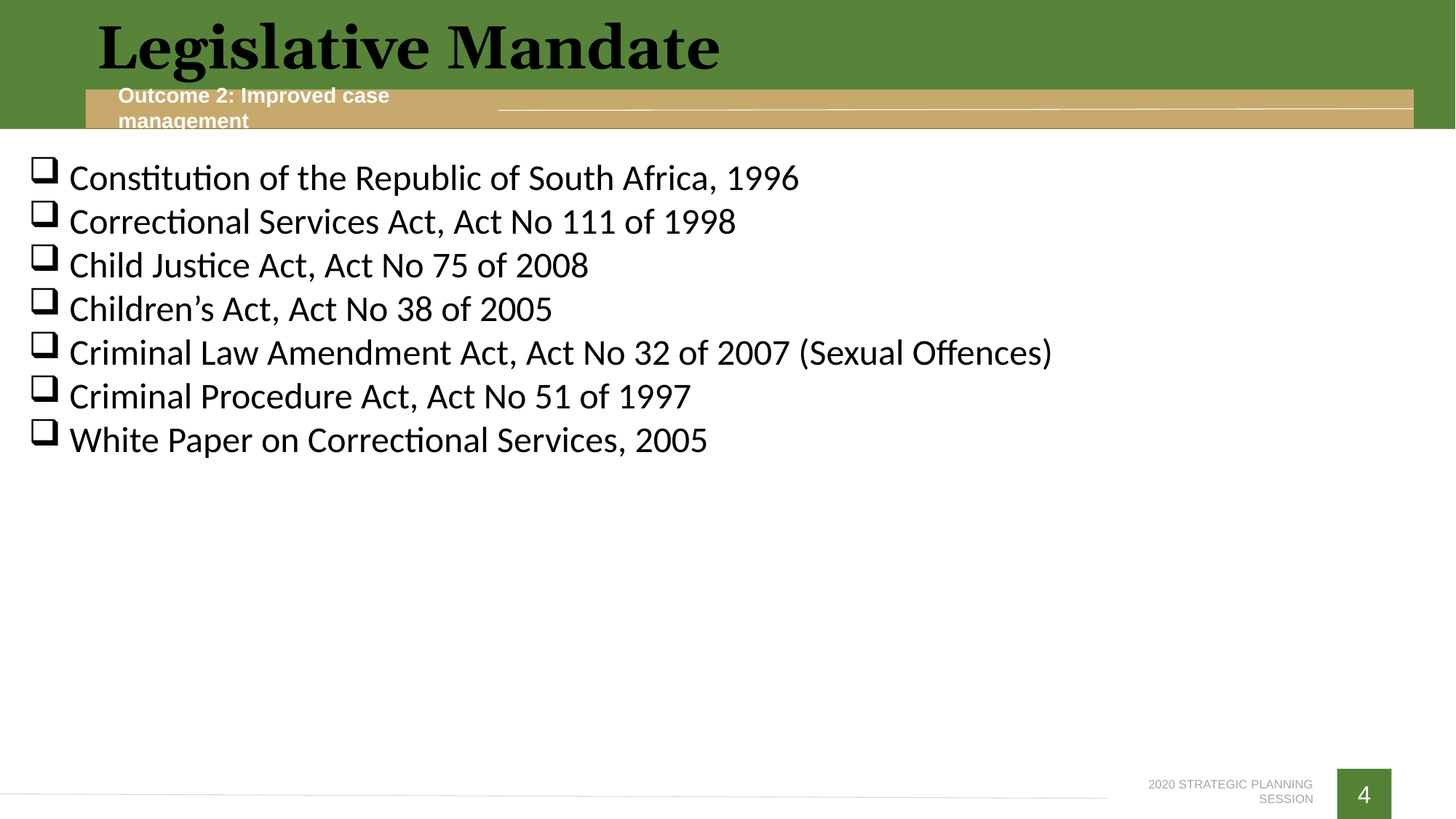

Legislative Mandate

Outcome 2: Improved case management
Constitution of the Republic of South Africa, 1996
Correctional Services Act, Act No 111 of 1998
Child Justice Act, Act No 75 of 2008
Children’s Act, Act No 38 of 2005
Criminal Law Amendment Act, Act No 32 of 2007 (Sexual Offences)
Criminal Procedure Act, Act No 51 of 1997
White Paper on Correctional Services, 2005